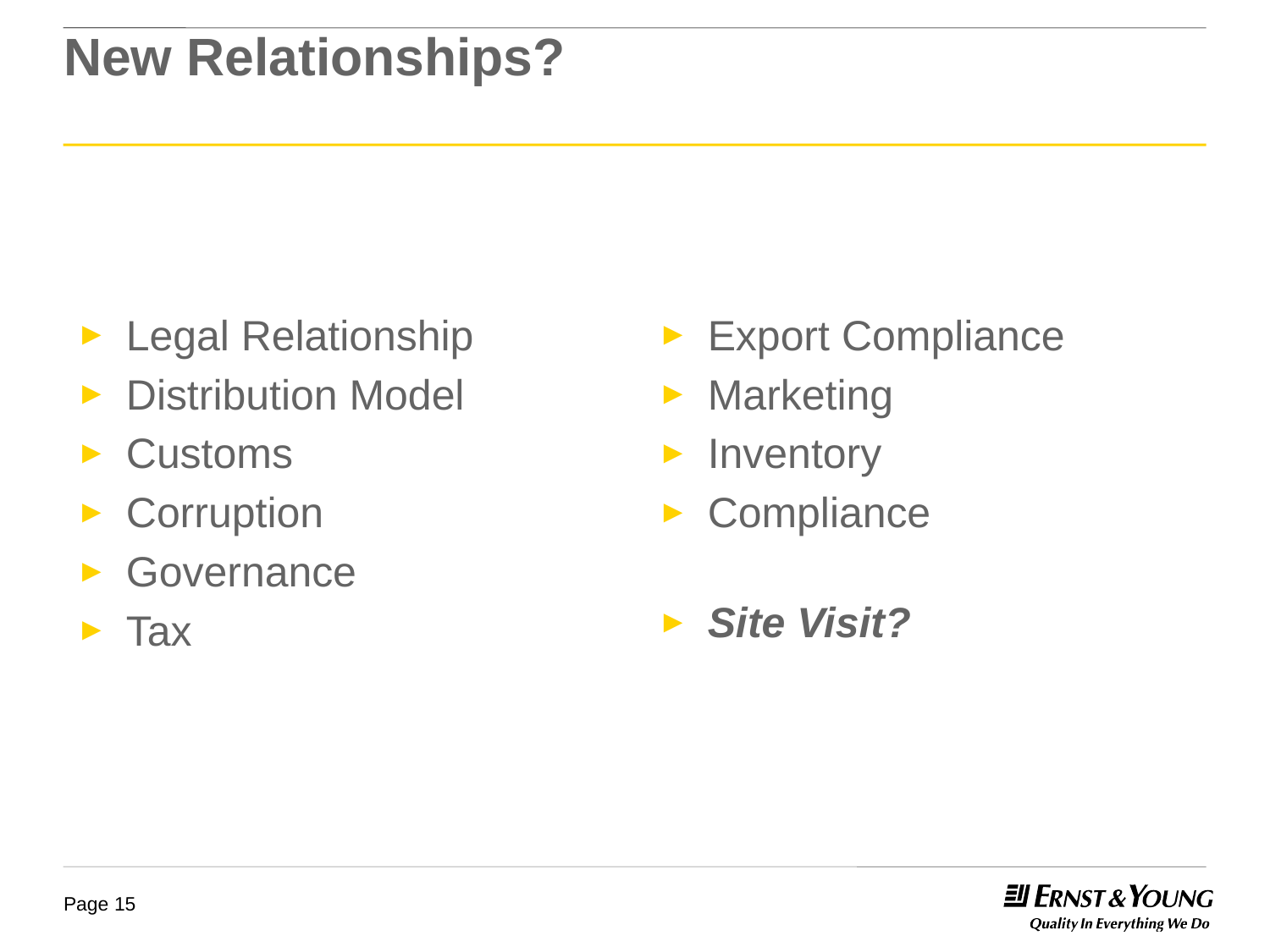

# New Relationships?

Legal Relationship
Distribution Model
Customs
Corruption
Governance
Tax
Export Compliance
Marketing
Inventory
Compliance
Site Visit?